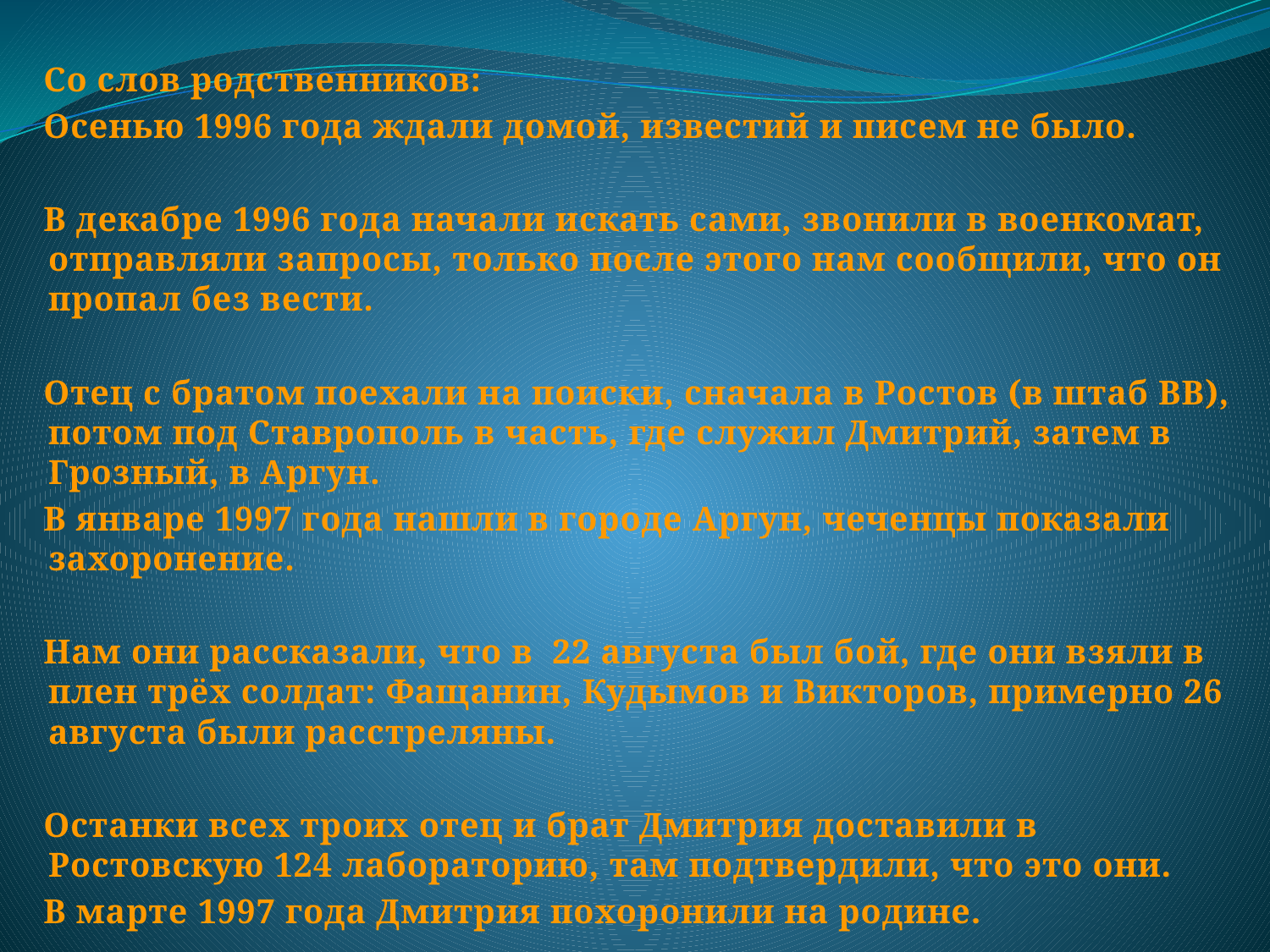

Со слов родственников:
   Осенью 1996 года ждали домой, известий и писем не было.

   В декабре 1996 года начали искать сами, звонили в военкомат, отправляли запросы, только после этого нам сообщили, что он пропал без вести.

   Отец с братом поехали на поиски, сначала в Ростов (в штаб ВВ), потом под Ставрополь в часть, где служил Дмитрий, затем в Грозный, в Аргун.
   В январе 1997 года нашли в городе Аргун, чеченцы показали захоронение.

   Нам они рассказали, что в  22 августа был бой, где они взяли в плен трёх солдат: Фащанин, Кудымов и Викторов, примерно 26 августа были расстреляны.

   Останки всех троих отец и брат Дмитрия доставили в Ростовскую 124 лабораторию, там подтвердили, что это они.
   В марте 1997 года Дмитрия похоронили на родине.